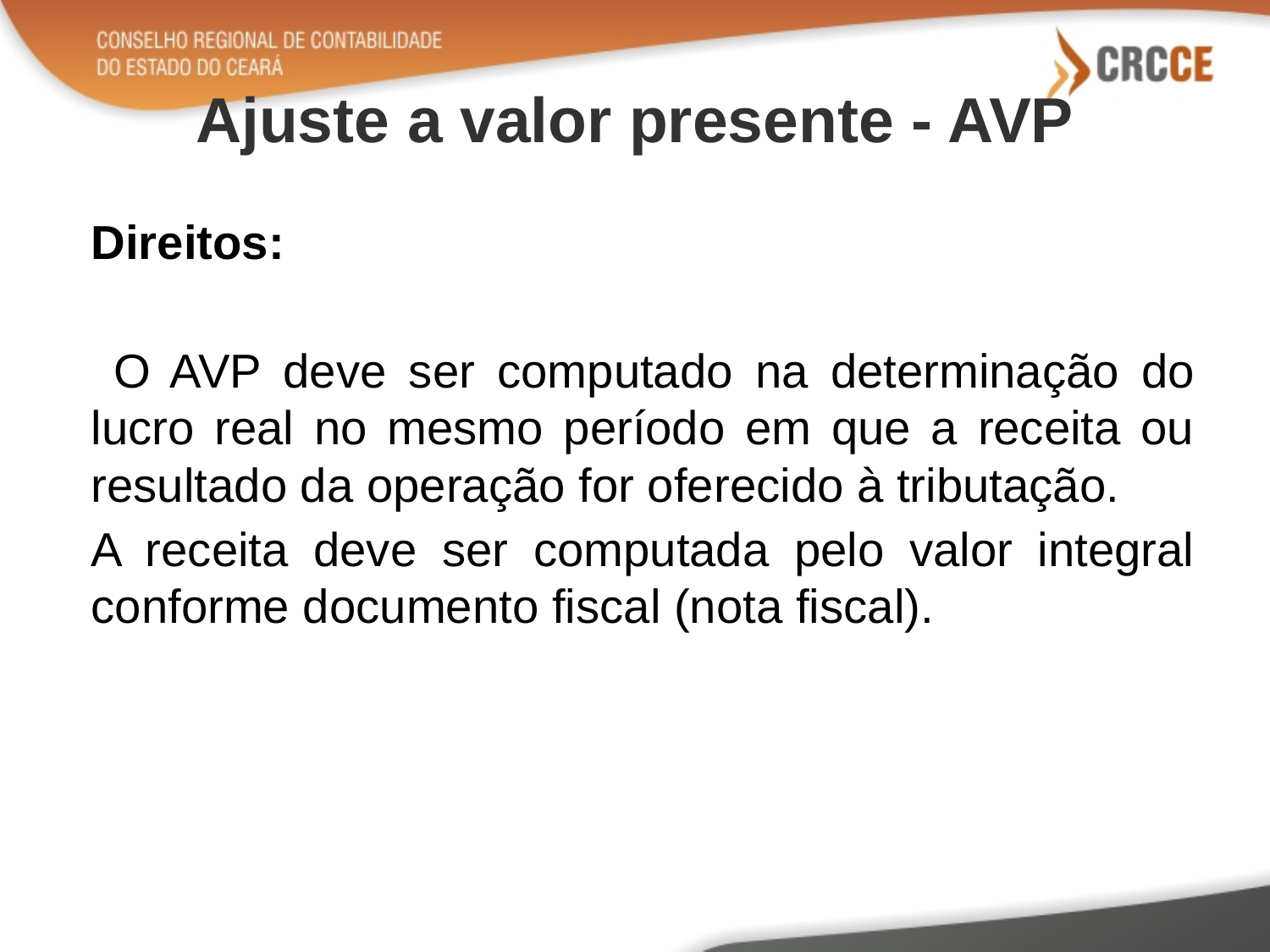

# Ajuste a valor presente - AVP
Direitos:

 O AVP deve ser computado na determinação do lucro real no mesmo período em que a receita ou resultado da operação for oferecido à tributação.
A receita deve ser computada pelo valor integral conforme documento fiscal (nota fiscal).